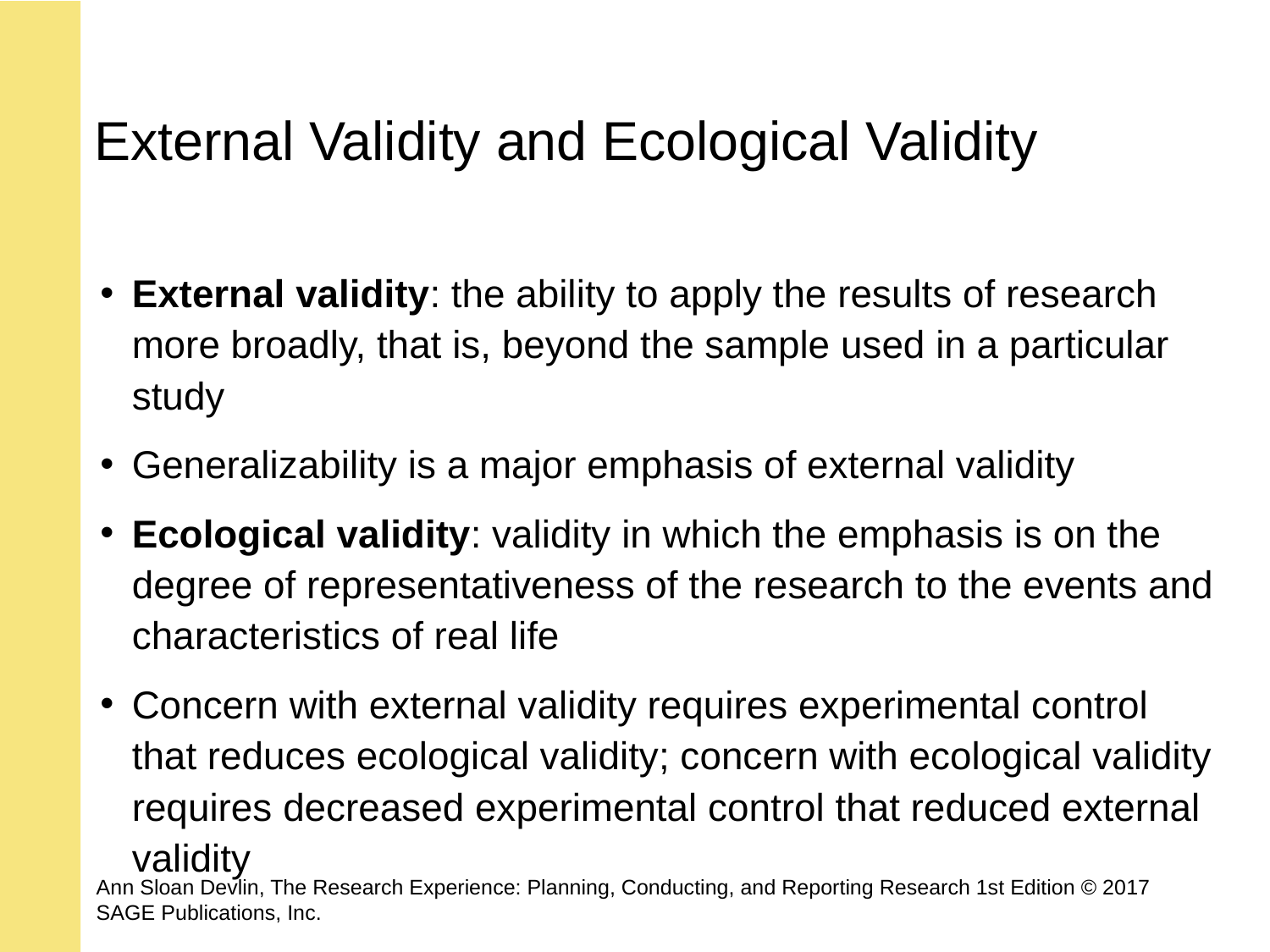

# External Validity and Ecological Validity
External validity: the ability to apply the results of research more broadly, that is, beyond the sample used in a particular study
Generalizability is a major emphasis of external validity
Ecological validity: validity in which the emphasis is on the degree of representativeness of the research to the events and characteristics of real life
Concern with external validity requires experimental control that reduces ecological validity; concern with ecological validity requires decreased experimental control that reduced external validity